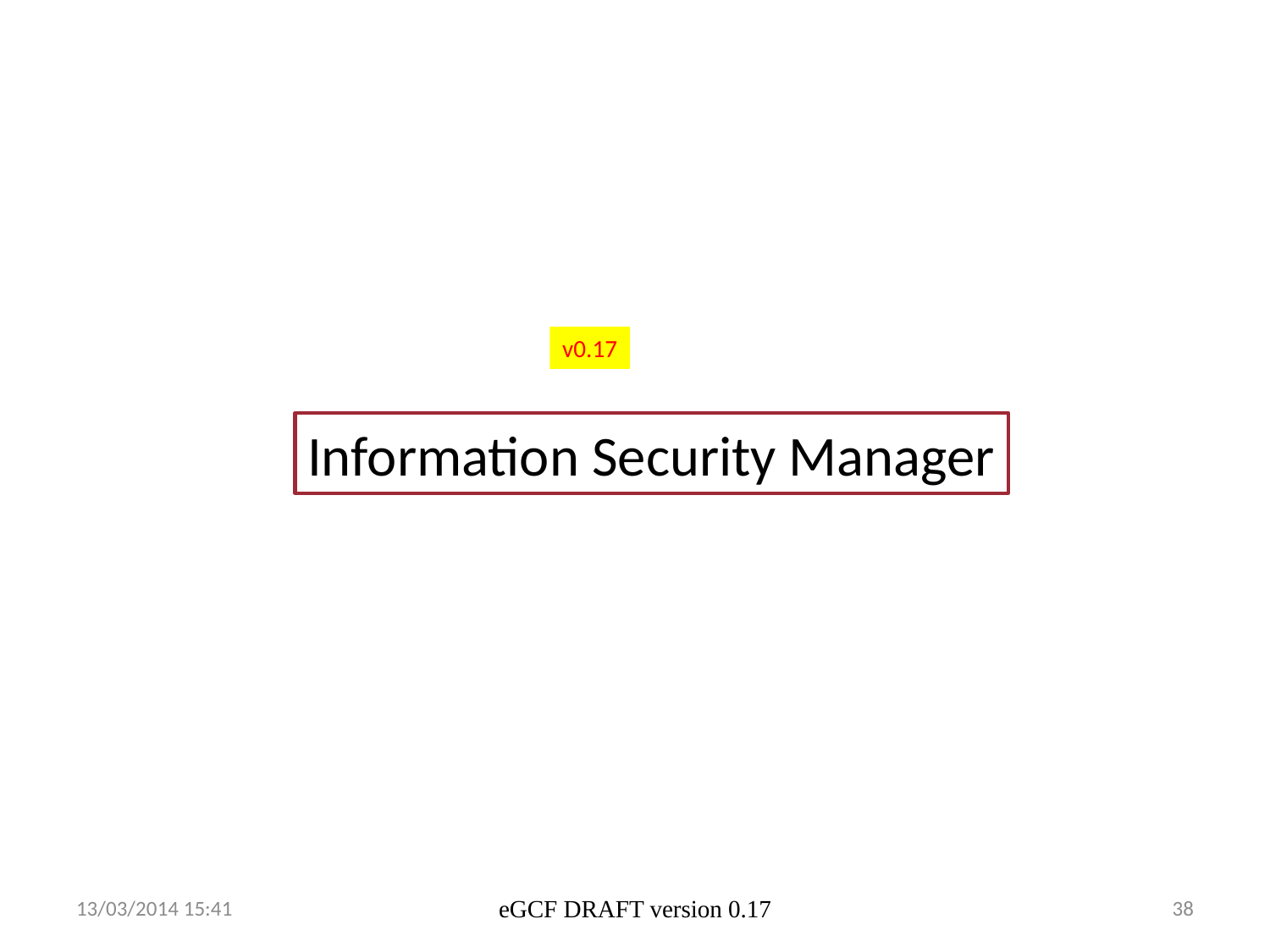

v0.17
Information Security Manager
13/03/2014 15:41
eGCF DRAFT version 0.17
38